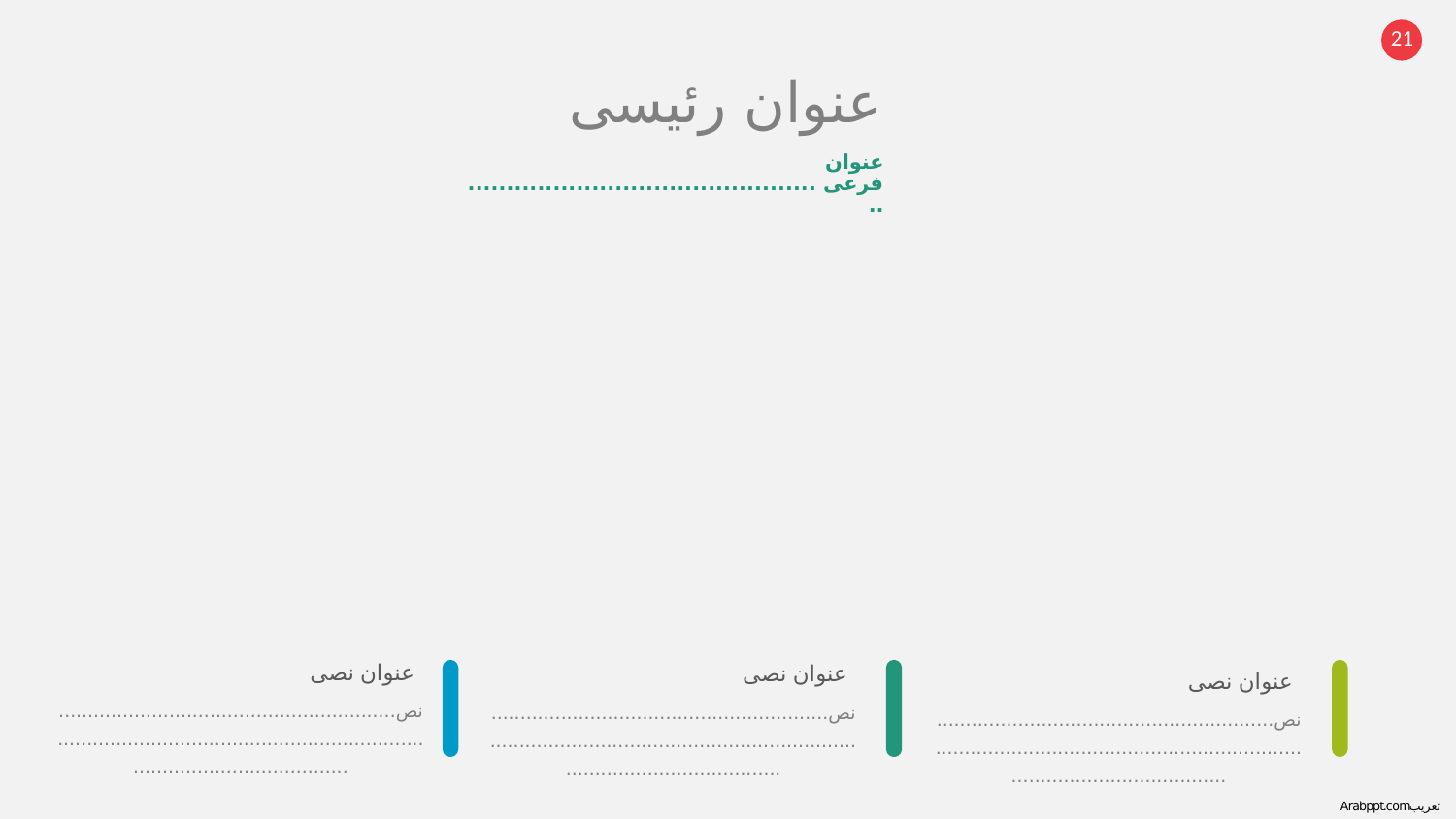

عنوان رئيسى
عنوان فرعى ...............................................

عنوان نصى
نص..............................................................................................................................................................
عنوان نصى
نص..............................................................................................................................................................
عنوان نصى
نص..............................................................................................................................................................